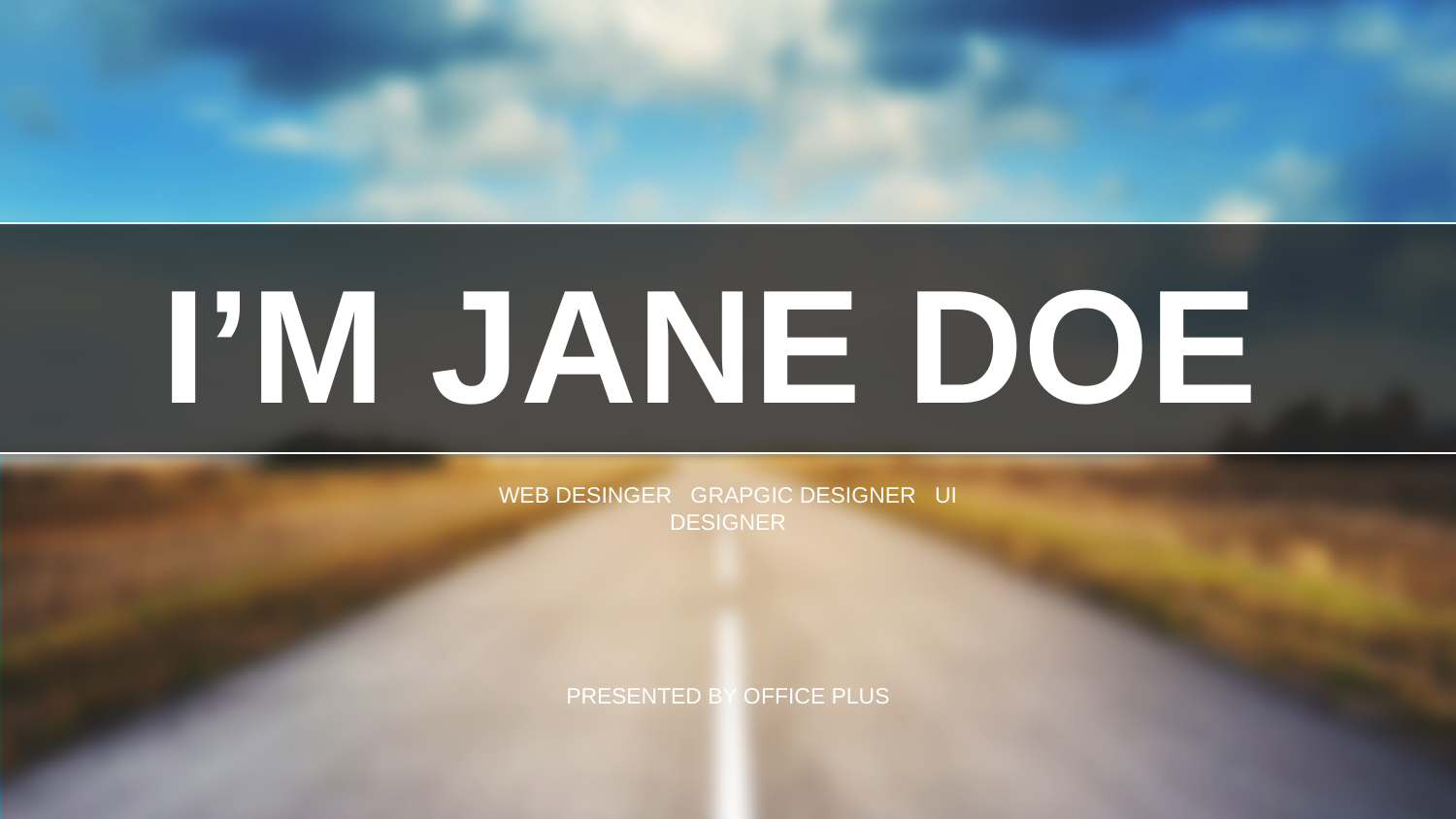

I’M JANE DOE
WEB DESINGER   GRAPGIC DESIGNER   UI DESIGNER
PRESENTED BY OFFICE PLUS